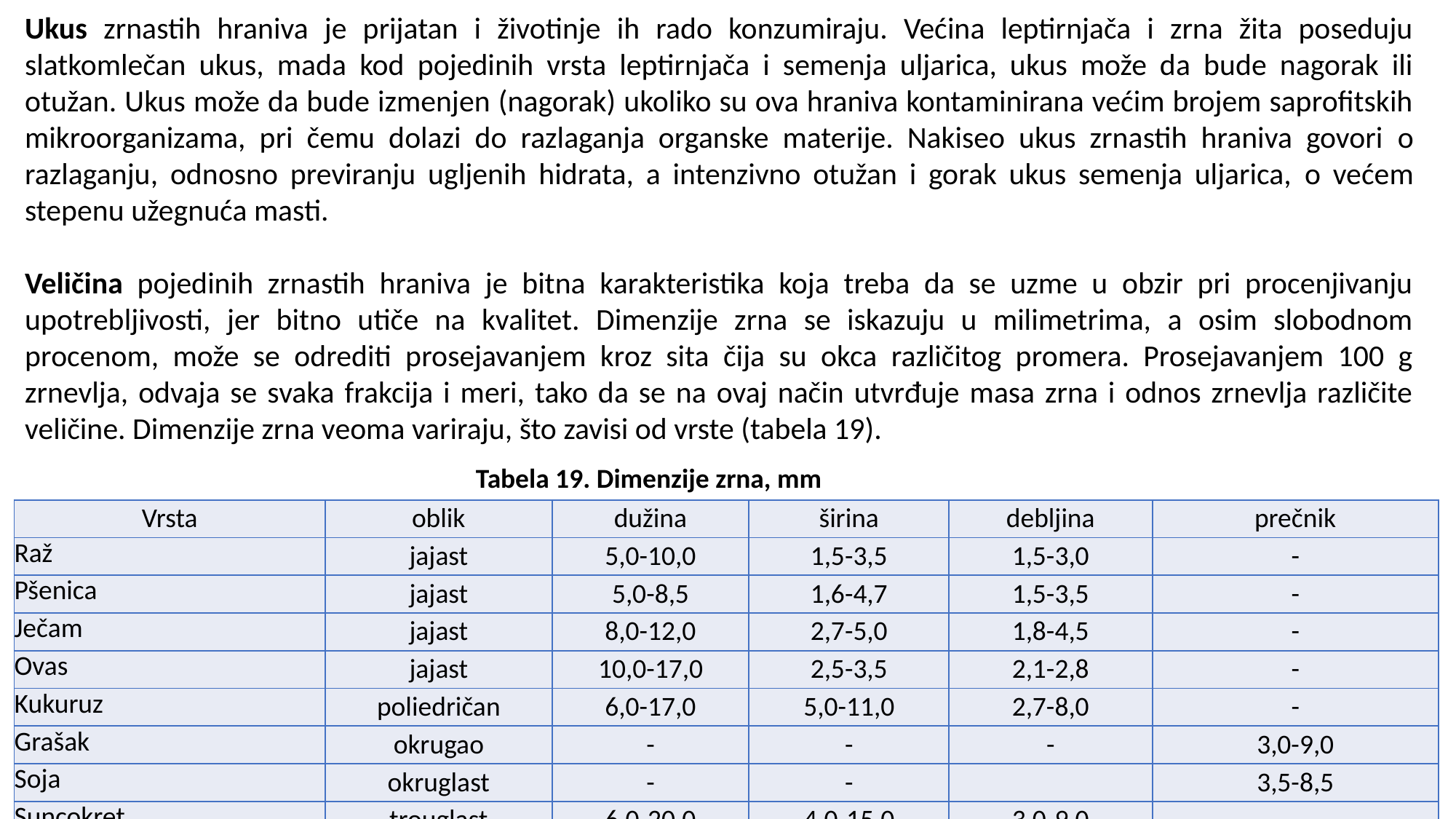

Ukus zrnastih hraniva je prijatan i životinje ih rado konzumiraju. Većina leptirnjača i zrna žita poseduju slatkomlečan ukus, mada kod pojedinih vrsta leptirnjača i semenja uljarica, ukus može da bude nagorak ili otužan. Ukus može da bude izmenjen (nagorak) ukoliko su ova hraniva kontaminirana većim brojem saprofitskih mikroorganizama, pri čemu dolazi do razlaganja organske materije. Nakiseo ukus zrnastih hraniva govori о razlaganju, odnosno previranju ugljenih hidrata, a intenzivno otužan i gorak ukus semenja uljarica, о većem stepenu užegnuća masti.

Veličina pojedinih zrnastih hraniva je bitna karakteristika koja treba da se uzme u obzir pri procenjivanju upotrebljivosti, jer bitno utiče na kvalitet. Dimenzije zrna se iskazuju u milimetrima, a osim slobodnom procenom, može se odrediti prosejavanjem kroz sita čija su okca različitog promera. Prosejavanjem 100 g zrnevlja, odvaja se svaka frakcija i meri, tako da se na ovaj način utvrđuje masa zrna i odnos zrnevlja različite veličine. Dimenzije zrna veoma variraju, što zavisi od vrste (tabela 19).
Tabela 19. Dimenzije zrna, mm
| Vrsta | oblik | dužina | širina | debljina | prečnik |
| --- | --- | --- | --- | --- | --- |
| Raž | jajast | 5,0-10,0 | 1,5-3,5 | 1,5-3,0 | - |
| Pšenica | jajast | 5,0-8,5 | 1,6-4,7 | 1,5-3,5 | - |
| Ječam | jajast | 8,0-12,0 | 2,7-5,0 | 1,8-4,5 | - |
| Ovas | jajast | 10,0-17,0 | 2,5-3,5 | 2,1-2,8 | - |
| Kukuruz | poliedričan | 6,0-17,0 | 5,0-11,0 | 2,7-8,0 | - |
| Grašak | okrugao | - | - | - | 3,0-9,0 |
| Soja | okruglast | - | - |  | 3,5-8,5 |
| Suncokret | trouglast | 6,0-20,0 | 4,0-15,0 | 3,0-9,0 | - |